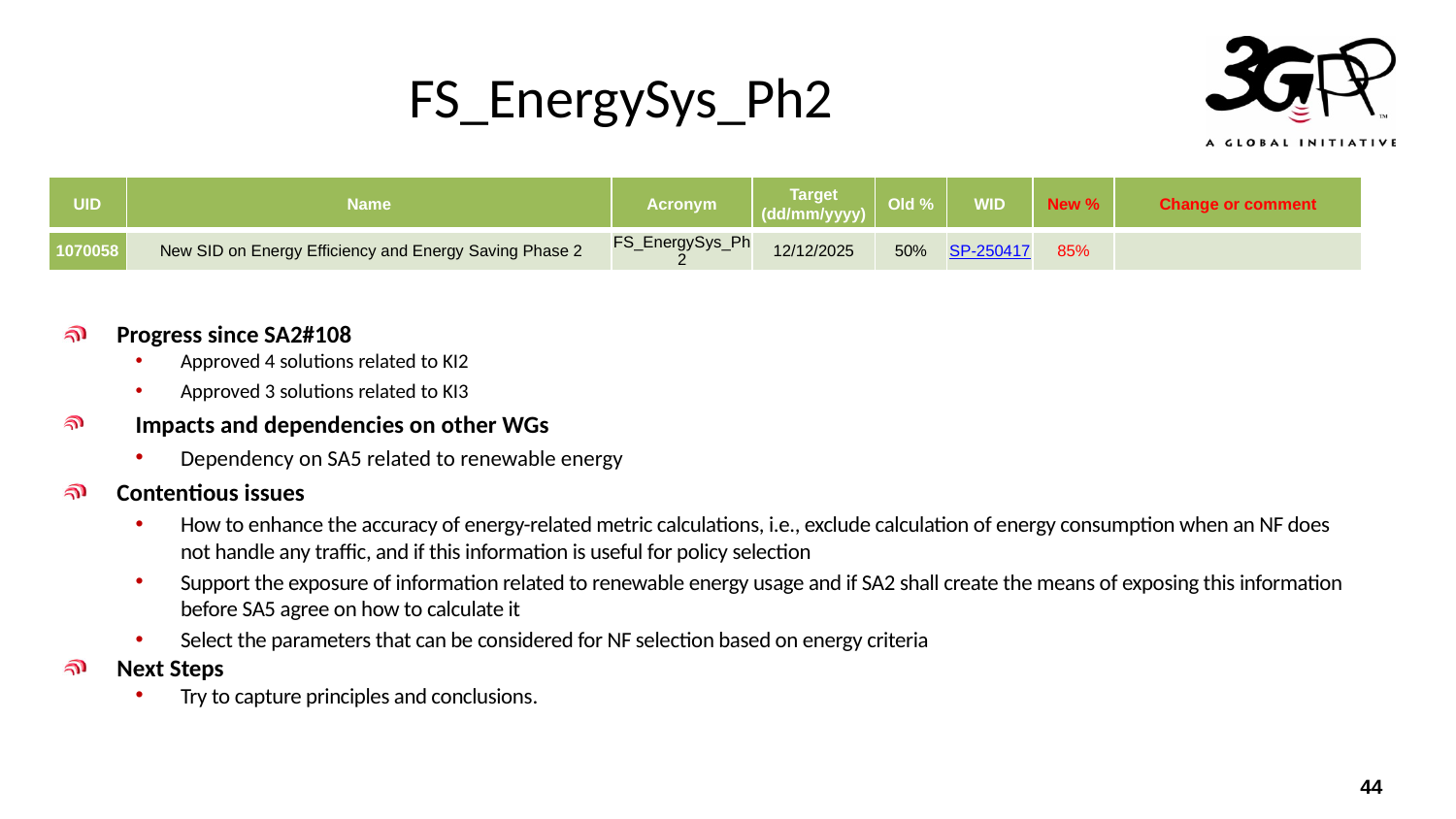

# FS_EnergySys_Ph2
| UID | Name | Acronym | Target (dd/mm/yyyy) | Old % | WID | New % | Change or comment |
| --- | --- | --- | --- | --- | --- | --- | --- |
| 1070058 | New SID on Energy Efficiency and Energy Saving Phase 2 | FS\_EnergySys\_Ph2 | 12/12/2025 | 50% | SP-250417 | 85% |  |
Progress since SA2#108
Approved 4 solutions related to KI2
Approved 3 solutions related to KI3
Impacts and dependencies on other WGs
Dependency on SA5 related to renewable energy
Contentious issues
How to enhance the accuracy of energy-related metric calculations, i.e., exclude calculation of energy consumption when an NF does not handle any traffic, and if this information is useful for policy selection
Support the exposure of information related to renewable energy usage and if SA2 shall create the means of exposing this information before SA5 agree on how to calculate it
Select the parameters that can be considered for NF selection based on energy criteria
Next Steps
Try to capture principles and conclusions.